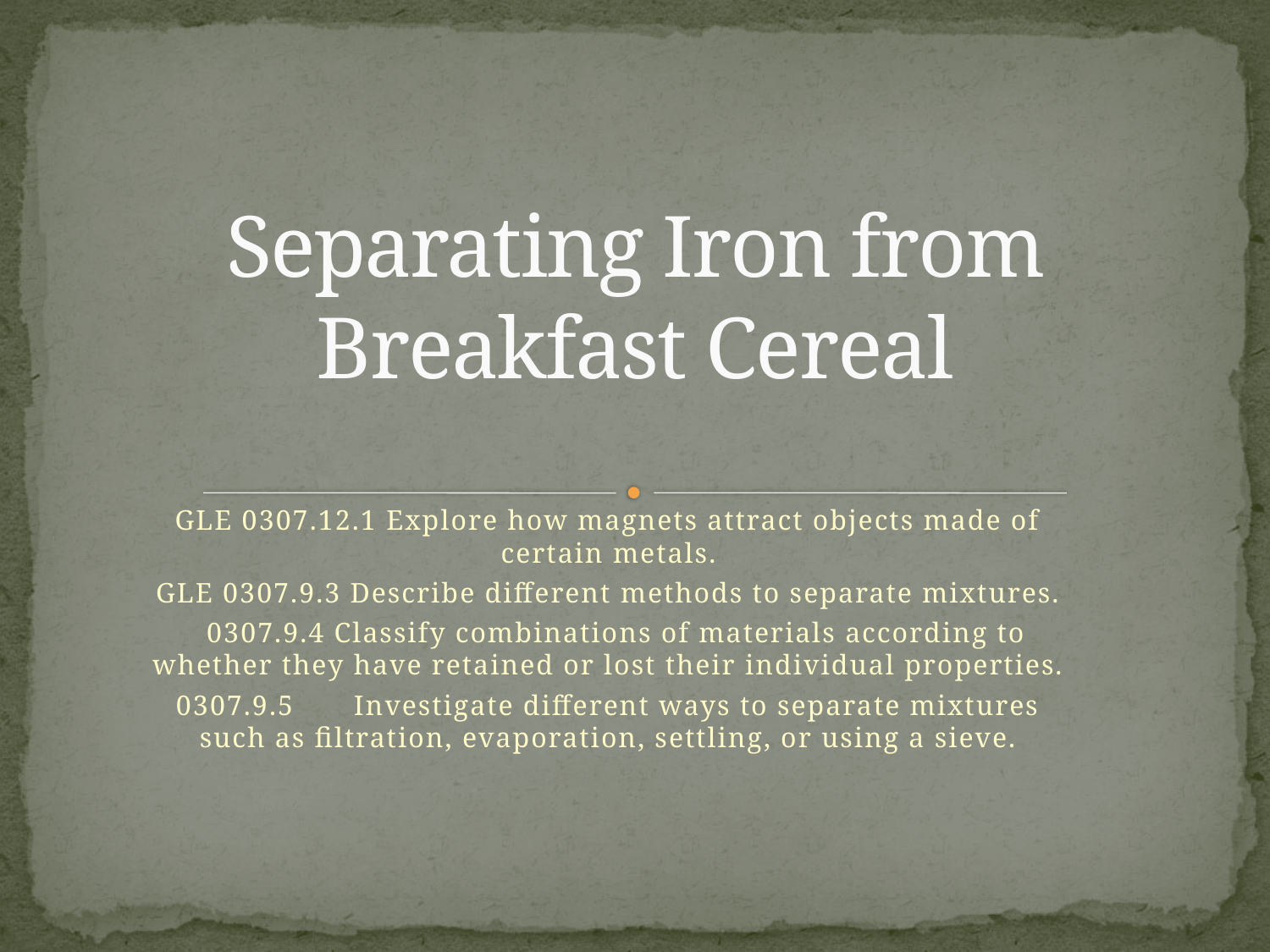

# Separating Iron from Breakfast Cereal
GLE 0307.12.1 Explore how magnets attract objects made of certain metals.
GLE 0307.9.3 Describe different methods to separate mixtures.
  0307.9.4 Classify combinations of materials according to whether they have retained or lost their individual properties.
0307.9.5 	Investigate different ways to separate mixtures such as filtration, evaporation, settling, or using a sieve.